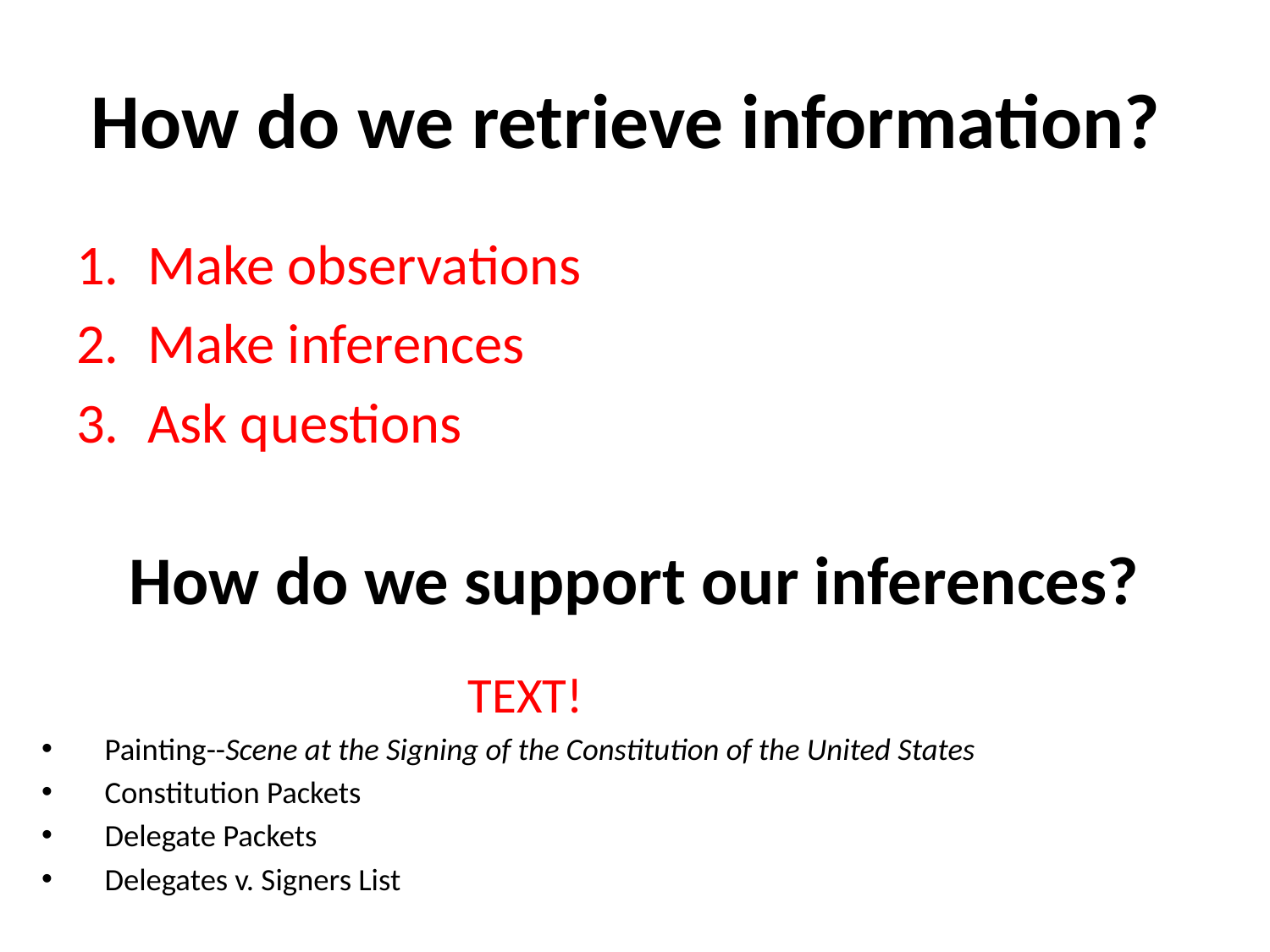

# How do we retrieve information?
Make observations
Make inferences
Ask questions
How do we support our inferences?
                                      TEXT!
Painting--Scene at the Signing of the Constitution of the United States
Constitution Packets
Delegate Packets
Delegates v. Signers List